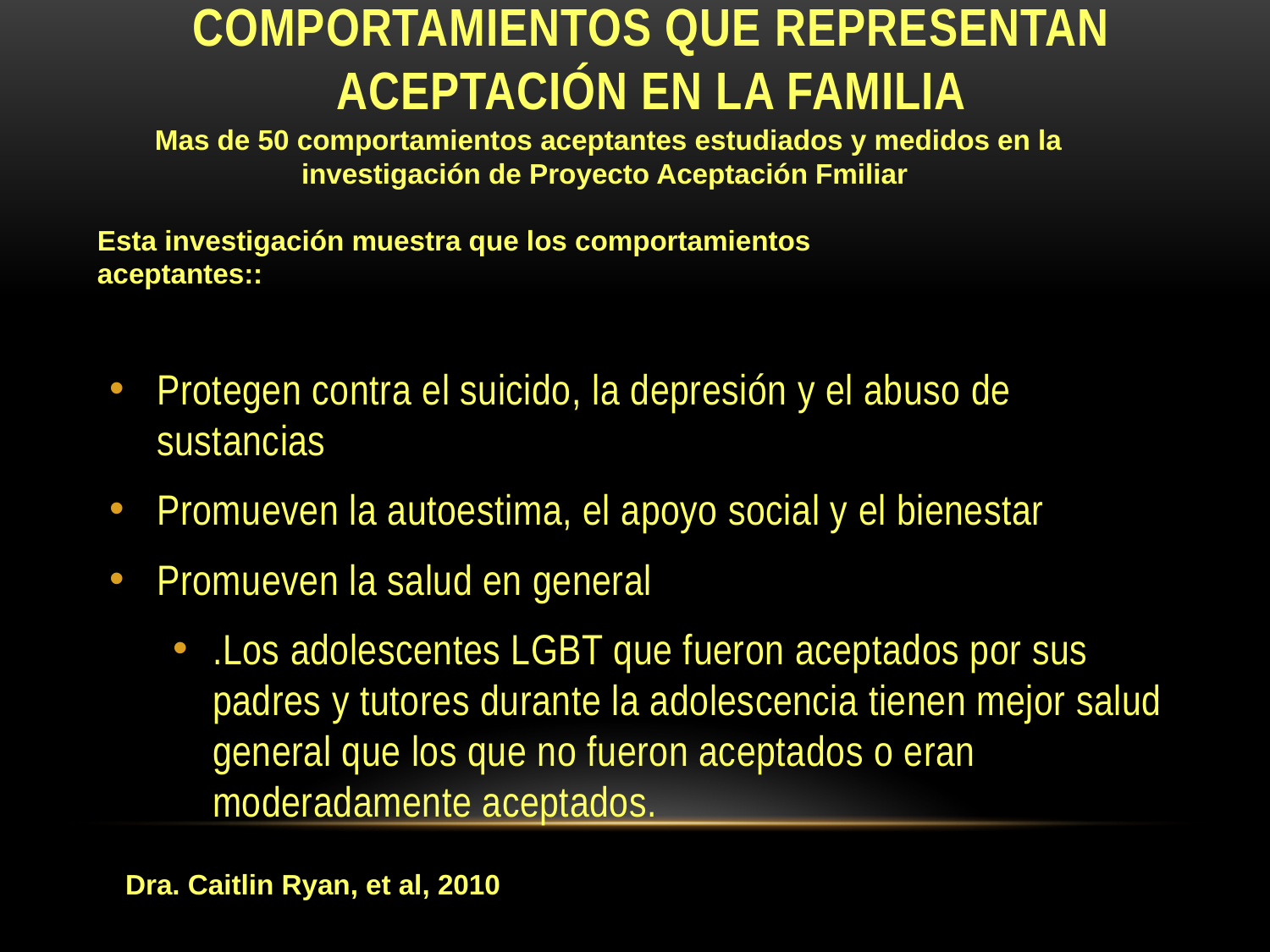

# comportamientos que representan aceptación en la familia
 Mas de 50 comportamientos aceptantes estudiados y medidos en la investigación de Proyecto Aceptación Fmiliar
Esta investigación muestra que los comportamientos aceptantes::
Protegen contra el suicido, la depresión y el abuso de sustancias
Promueven la autoestima, el apoyo social y el bienestar
Promueven la salud en general
.Los adolescentes LGBT que fueron aceptados por sus padres y tutores durante la adolescencia tienen mejor salud general que los que no fueron aceptados o eran moderadamente aceptados.
Dra. Caitlin Ryan, et al, 2010